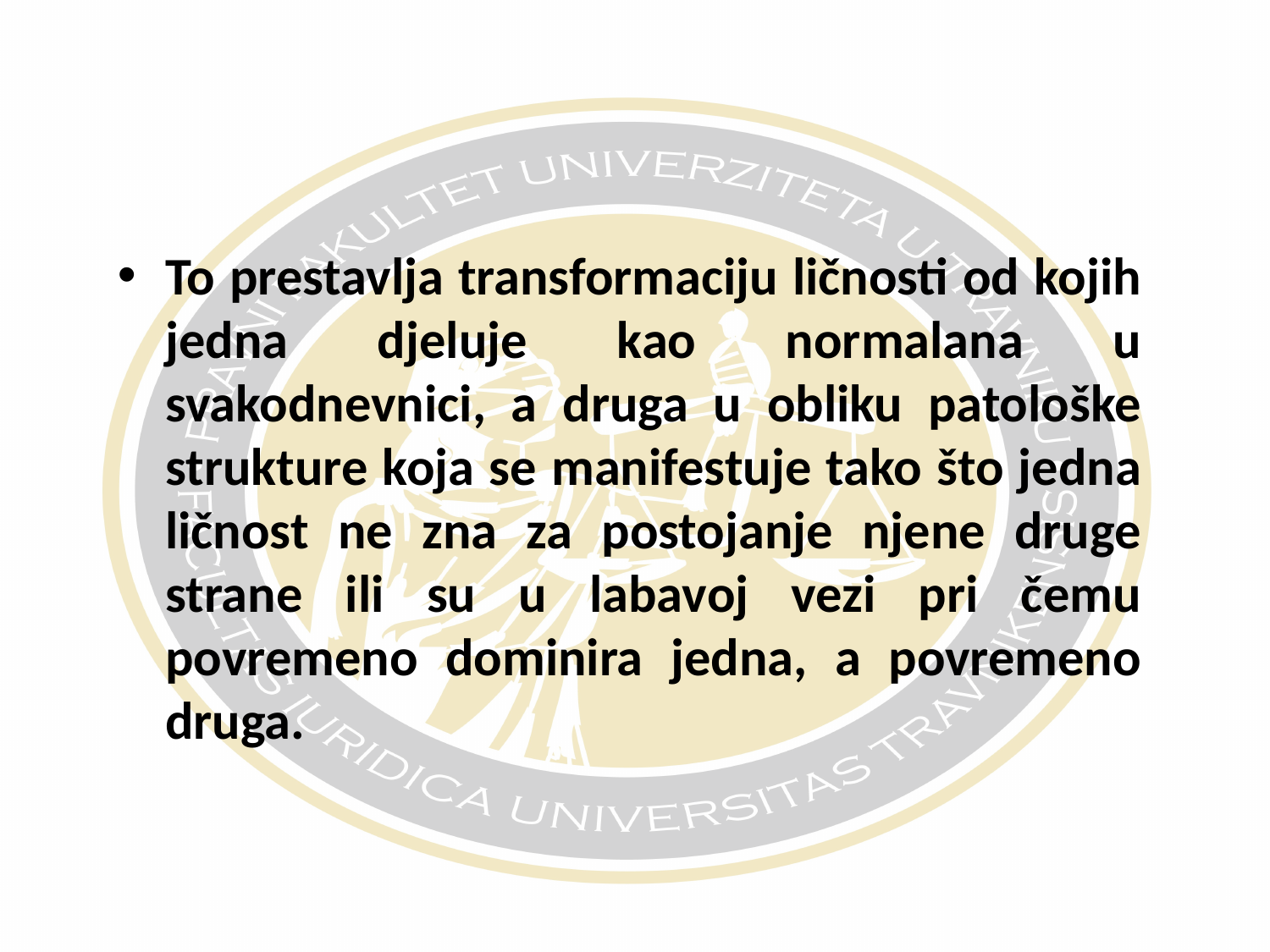

#
To prestavlja transformaciju ličnosti od kojih jedna djeluje kao normalana u svakodnevnici, a druga u obliku patološke strukture koja se manifestuje tako što jedna ličnost ne zna za postojanje njene druge strane ili su u labavoj vezi pri čemu povremeno dominira jedna, a povremeno druga.